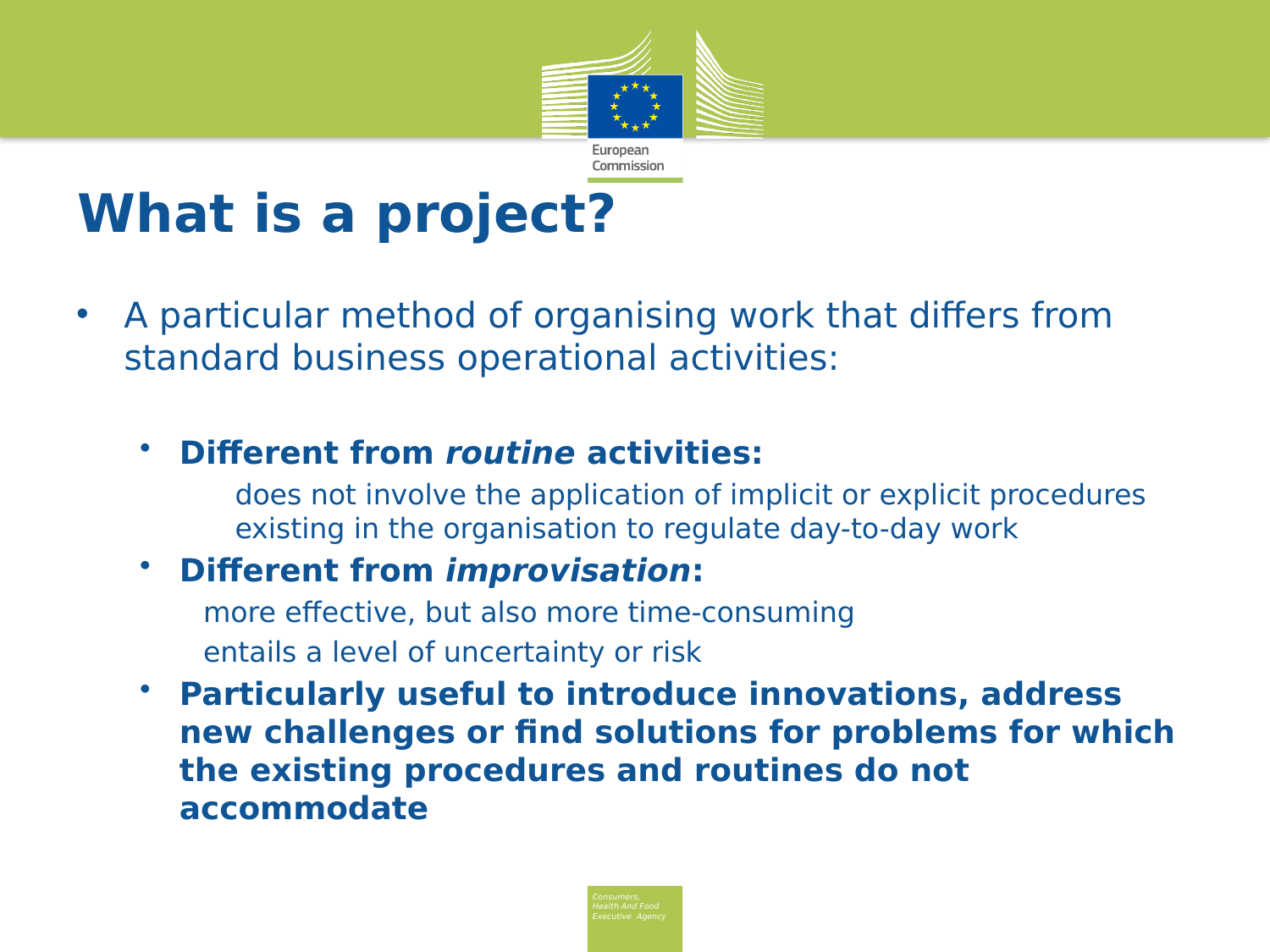

# What is a project?
A particular method of organising work that differs from standard business operational activities:

Different from routine activities:
	does not involve the application of implicit or explicit procedures existing in the organisation to regulate day-to-day work
Different from improvisation:
more effective, but also more time-consuming
entails a level of uncertainty or risk
Particularly useful to introduce innovations, address new challenges or find solutions for problems for which the existing procedures and routines do not accommodate